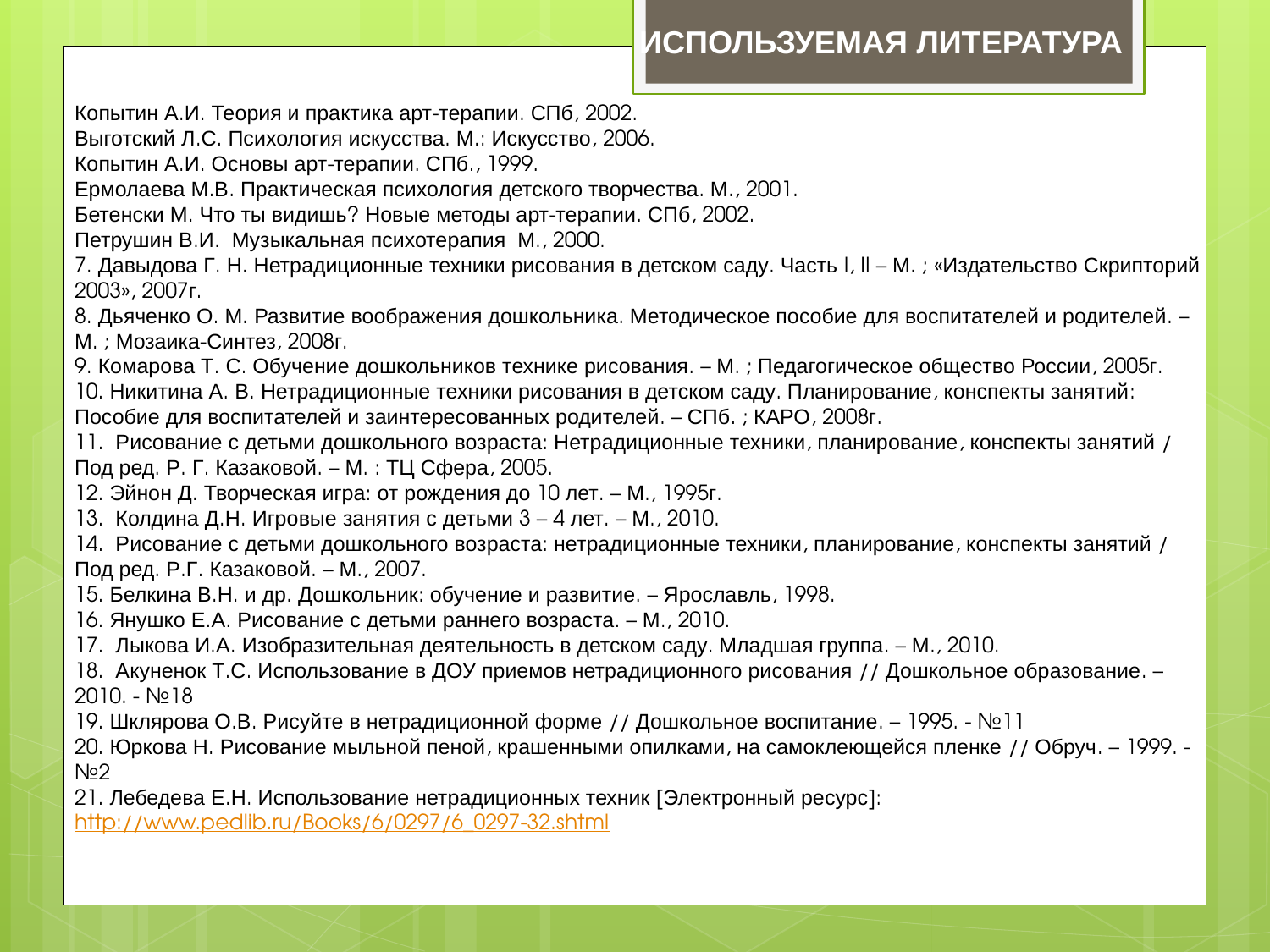

ИСПОЛЬЗУЕМАЯ ЛИТЕРАТУРА
Копытин А.И. Теория и практика арт-терапии. СПб, 2002.
Выготский Л.С. Психология искусства. М.: Искусство, 2006.
Копытин А.И. Основы арт-терапии. СПб., 1999.
Ермолаева М.В. Практическая психология детского творчества. М., 2001.
Бетенски М. Что ты видишь? Новые методы арт-терапии. СПб, 2002.
Петрушин В.И.  Музыкальная психотерапия  М., 2000.
7. Давыдова Г. Н. Нетрадиционные техники рисования в детском саду. Часть I, II – М. ; «Издательство Скрипторий 2003», 2007г.
8. Дьяченко О. М. Развитие воображения дошкольника. Методическое пособие для воспитателей и родителей. – М. ; Мозаика-Синтез, 2008г.
9. Комарова Т. С. Обучение дошкольников технике рисования. – М. ; Педагогическое общество России, 2005г.
10. Никитина А. В. Нетрадиционные техники рисования в детском саду. Планирование, конспекты занятий: Пособие для воспитателей и заинтересованных родителей. – СПб. ; КАРО, 2008г.
11.  Рисование с детьми дошкольного возраста: Нетрадиционные техники, планирование, конспекты занятий / Под ред. Р. Г. Казаковой. – М. : ТЦ Сфера, 2005.
12. Эйнон Д. Творческая игра: от рождения до 10 лет. – М., 1995г.
13.  Колдина Д.Н. Игровые занятия с детьми 3 – 4 лет. – М., 2010.
14.  Рисование с детьми дошкольного возраста: нетрадиционные техники, планирование, конспекты занятий / Под ред. Р.Г. Казаковой. – М., 2007.
15. Белкина В.Н. и др. Дошкольник: обучение и развитие. – Ярославль, 1998.
16. Янушко Е.А. Рисование с детьми раннего возраста. – М., 2010.
17.  Лыкова И.А. Изобразительная деятельность в детском саду. Младшая группа. – М., 2010.
18.  Акуненок Т.С. Использование в ДОУ приемов нетрадиционного рисования // Дошкольное образование. – 2010. - №18
19. Шклярова О.В. Рисуйте в нетрадиционной форме // Дошкольное воспитание. – 1995. - №11
20. Юркова Н. Рисование мыльной пеной, крашенными опилками, на самоклеющейся пленке // Обруч. – 1999. - №2
21. Лебедева Е.Н. Использование нетрадиционных техник [Электронный ресурс]: http://www.pedlib.ru/Books/6/0297/6_0297-32.shtml